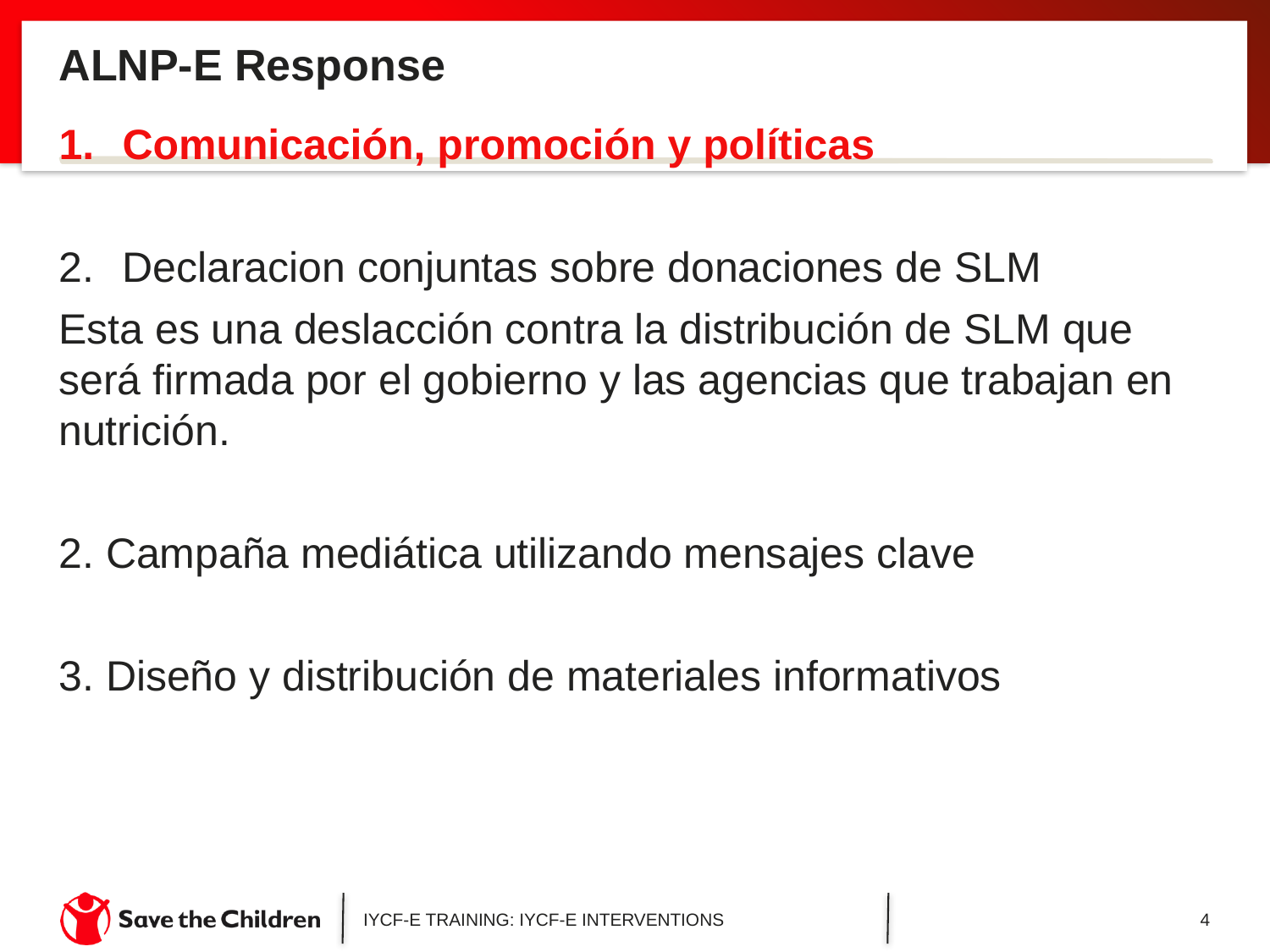

# ALNP-E Response
Comunicación, promoción y políticas

Declaracion conjuntas sobre donaciones de SLM
Esta es una deslacción contra la distribución de SLM que será firmada por el gobierno y las agencias que trabajan en nutrición.

2. Campaña mediática utilizando mensajes clave

3. Diseño y distribución de materiales informativos

Save the Children
Colin Crowley/Save the Children
IYCF-E TRAINING: IYCF-E INTERVENTIONS
4